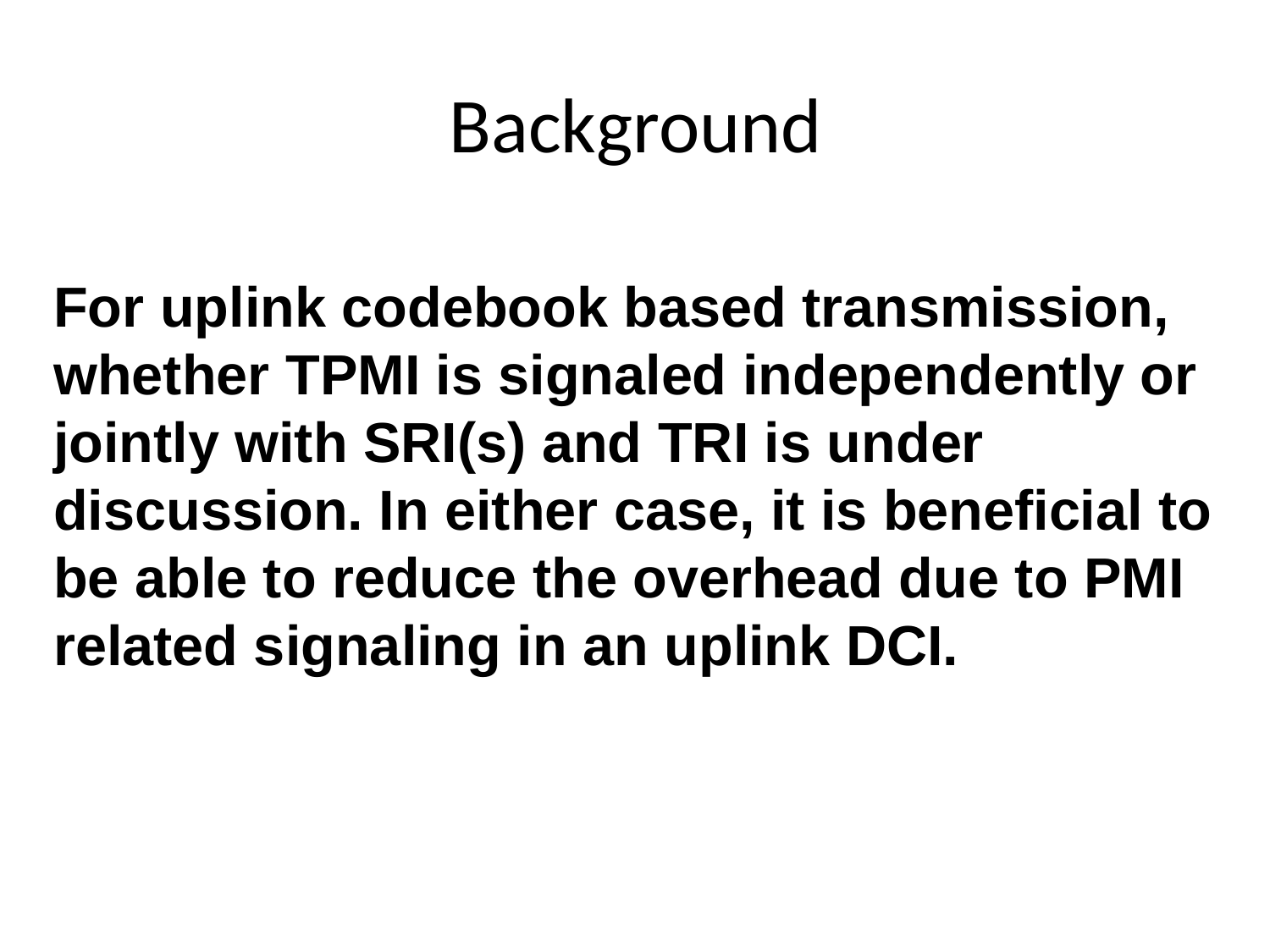

# Background
For uplink codebook based transmission, whether TPMI is signaled independently or jointly with SRI(s) and TRI is under discussion. In either case, it is beneficial to be able to reduce the overhead due to PMI related signaling in an uplink DCI.